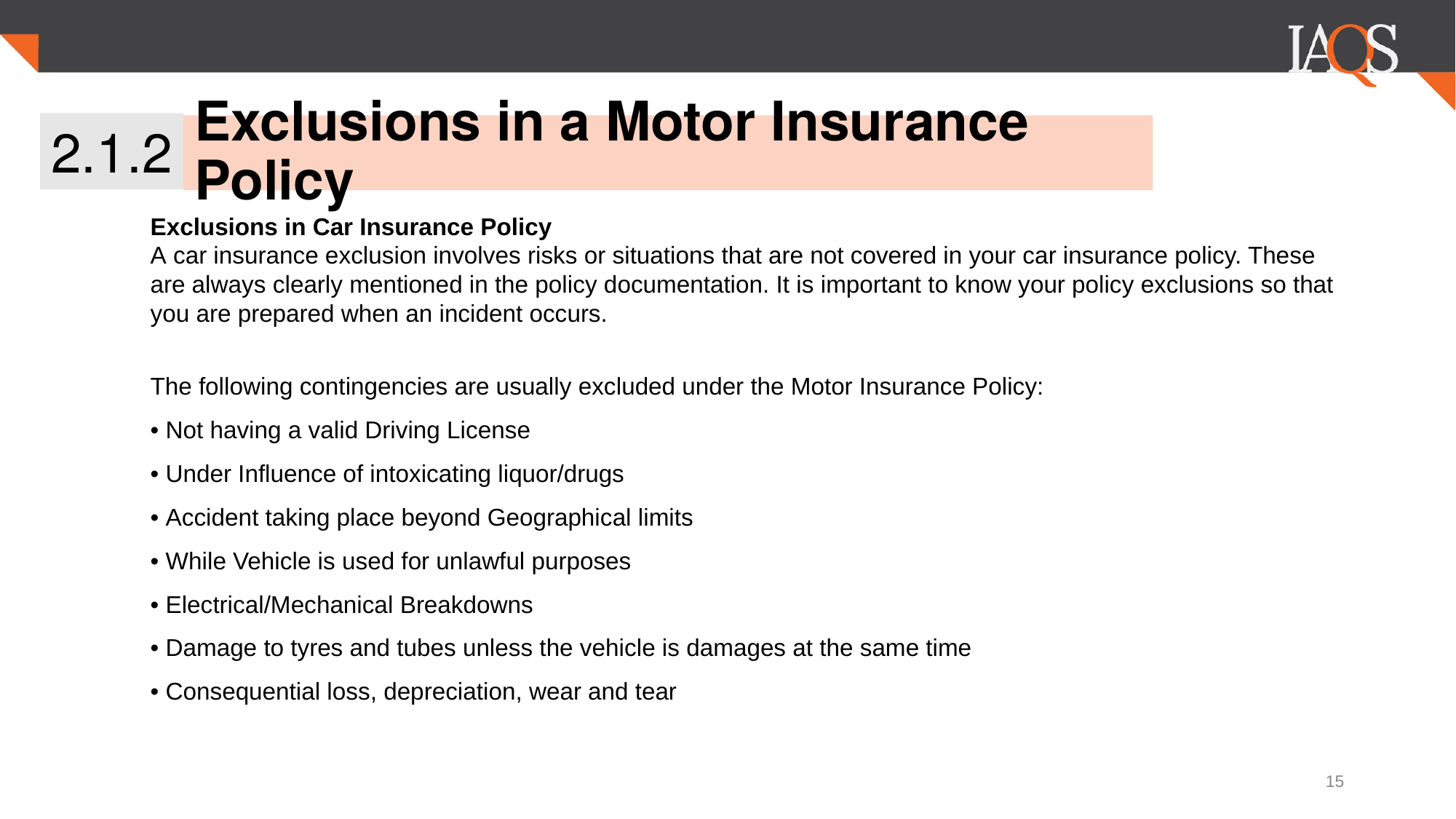

2.1.2
# Exclusions in a Motor Insurance Policy
Exclusions in Car Insurance Policy
A car insurance exclusion involves risks or situations that are not covered in your car insurance policy. These are always clearly mentioned in the policy documentation. It is important to know your policy exclusions so that you are prepared when an incident occurs.

The following contingencies are usually excluded under the Motor Insurance Policy:
• Not having a valid Driving License
• Under Influence of intoxicating liquor/drugs
• Accident taking place beyond Geographical limits
• While Vehicle is used for unlawful purposes
• Electrical/Mechanical Breakdowns
• Damage to tyres and tubes unless the vehicle is damages at the same time
• Consequential loss, depreciation, wear and tear
15